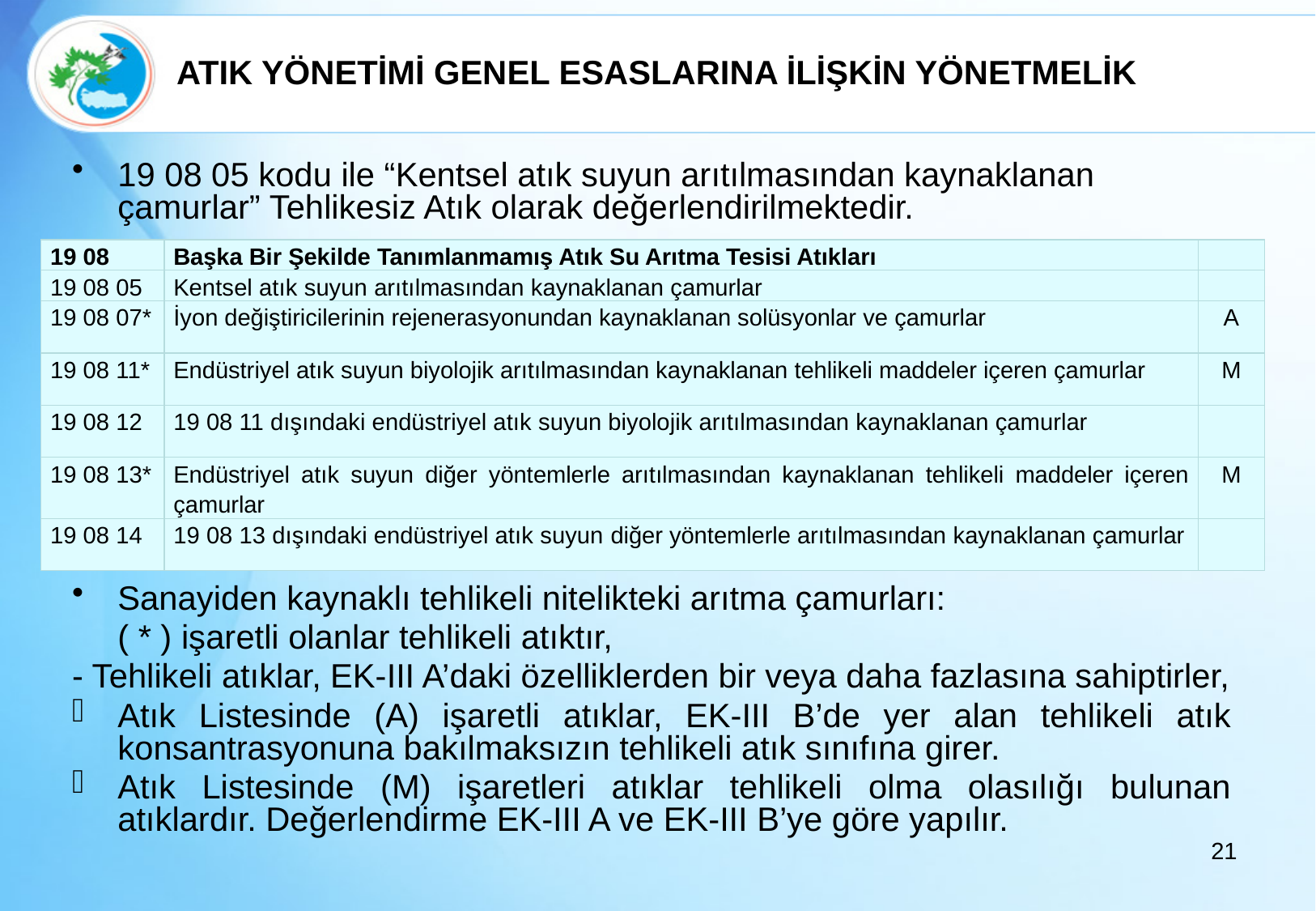

# ATIK YÖNETİMİ GENEL ESASLARINA İLİŞKİN YÖNETMELİK

19 08 05 kodu ile “Kentsel atık suyun arıtılmasından kaynaklanan çamurlar” Tehlikesiz Atık olarak değerlendirilmektedir.

Sanayiden kaynaklı tehlikeli nitelikteki arıtma çamurları:
	( * ) işaretli olanlar tehlikeli atıktır,
- Tehlikeli atıklar, EK-III A’daki özelliklerden bir veya daha fazlasına sahiptirler,
Atık Listesinde (A) işaretli atıklar, EK-III B’de yer alan tehlikeli atık konsantrasyonuna bakılmaksızın tehlikeli atık sınıfına girer.
Atık Listesinde (M) işaretleri atıklar tehlikeli olma olasılığı bulunan atıklardır. Değerlendirme EK-III A ve EK-III B’ye göre yapılır.

| 19 08 | Başka Bir Şekilde Tanımlanmamış Atık Su Arıtma Tesisi Atıkları |  |
| --- | --- | --- |
| 19 08 05 | Kentsel atık suyun arıtılmasından kaynaklanan çamurlar |  |
| 19 08 07\* | İyon değiştiricilerinin rejenerasyonundan kaynaklanan solüsyonlar ve çamurlar | A |
| 19 08 11\* | Endüstriyel atık suyun biyolojik arıtılmasından kaynaklanan tehlikeli maddeler içeren çamurlar | M |
| 19 08 12 | 19 08 11 dışındaki endüstriyel atık suyun biyolojik arıtılmasından kaynaklanan çamurlar |  |
| 19 08 13\* | Endüstriyel atık suyun diğer yöntemlerle arıtılmasından kaynaklanan tehlikeli maddeler içeren çamurlar | M |
| 19 08 14 | 19 08 13 dışındaki endüstriyel atık suyun diğer yöntemlerle arıtılmasından kaynaklanan çamurlar |  |
21